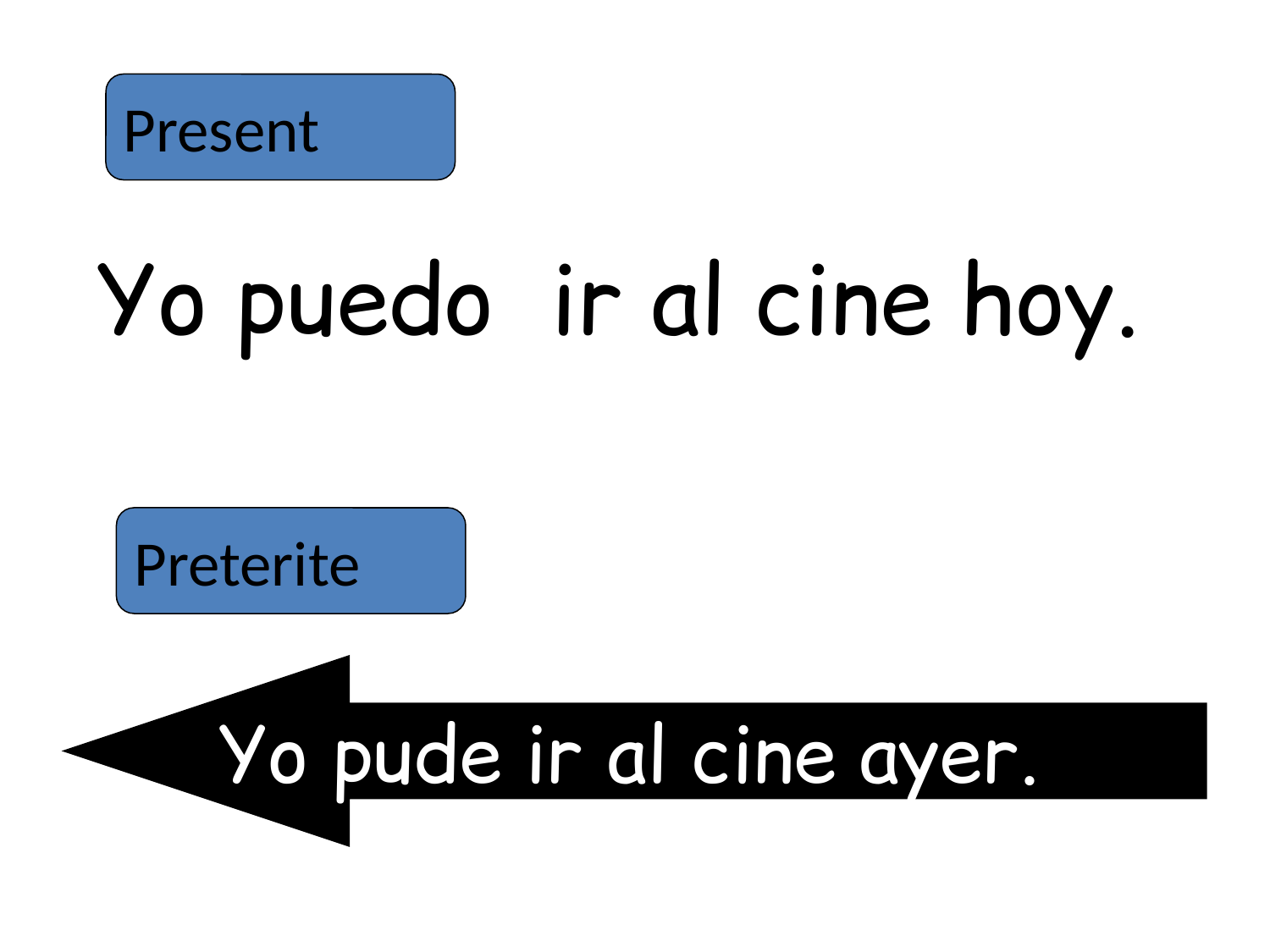

Present
Yo puedo  ir al cine hoy.
Preterite
Yo pude ir al cine ayer.